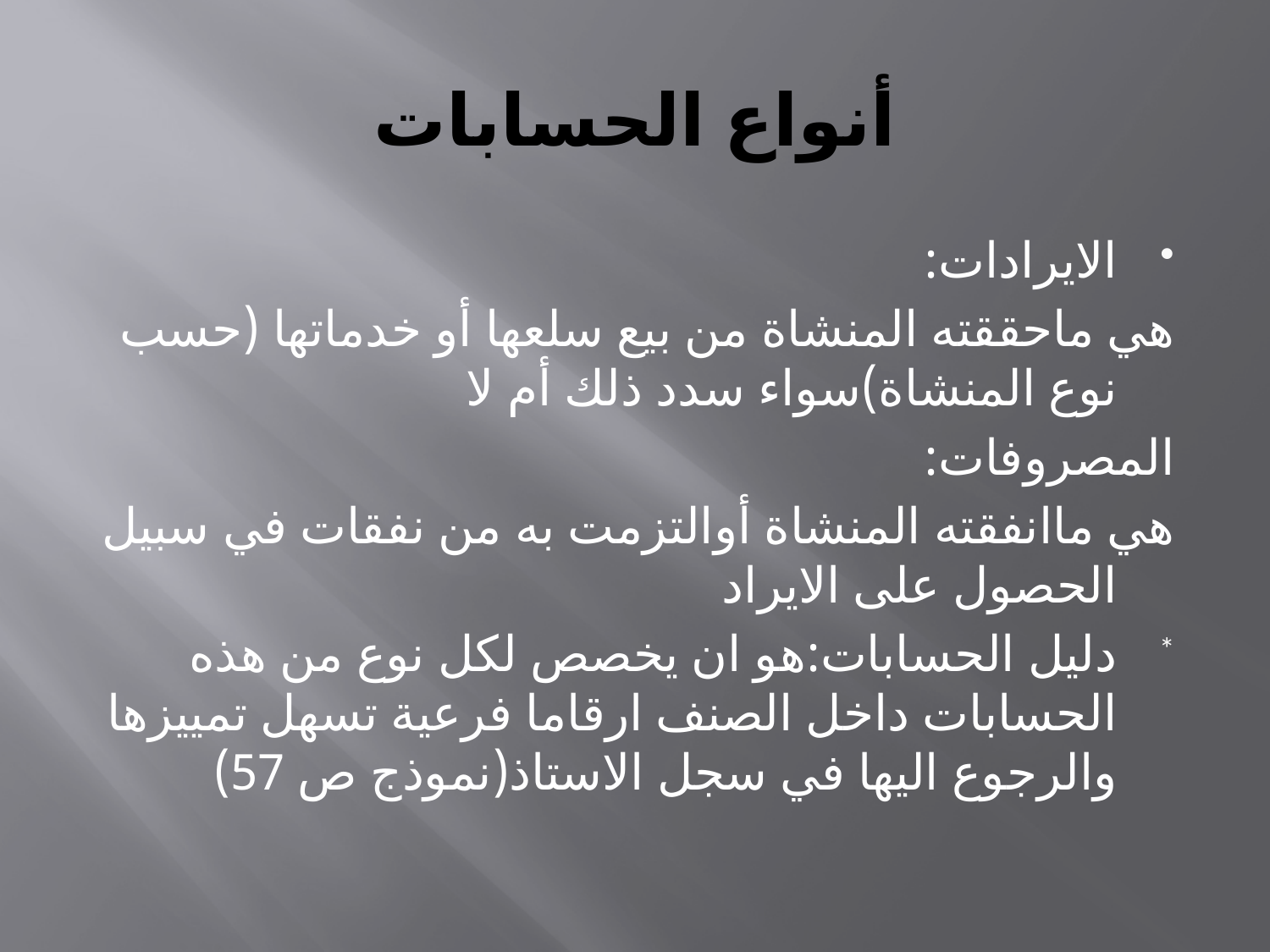

# أنواع الحسابات
الايرادات:
هي ماحققته المنشاة من بيع سلعها أو خدماتها (حسب نوع المنشاة)سواء سدد ذلك أم لا
المصروفات:
هي ماانفقته المنشاة أوالتزمت به من نفقات في سبيل الحصول على الايراد
دليل الحسابات:هو ان يخصص لكل نوع من هذه الحسابات داخل الصنف ارقاما فرعية تسهل تمييزها والرجوع اليها في سجل الاستاذ(نموذج ص 57)